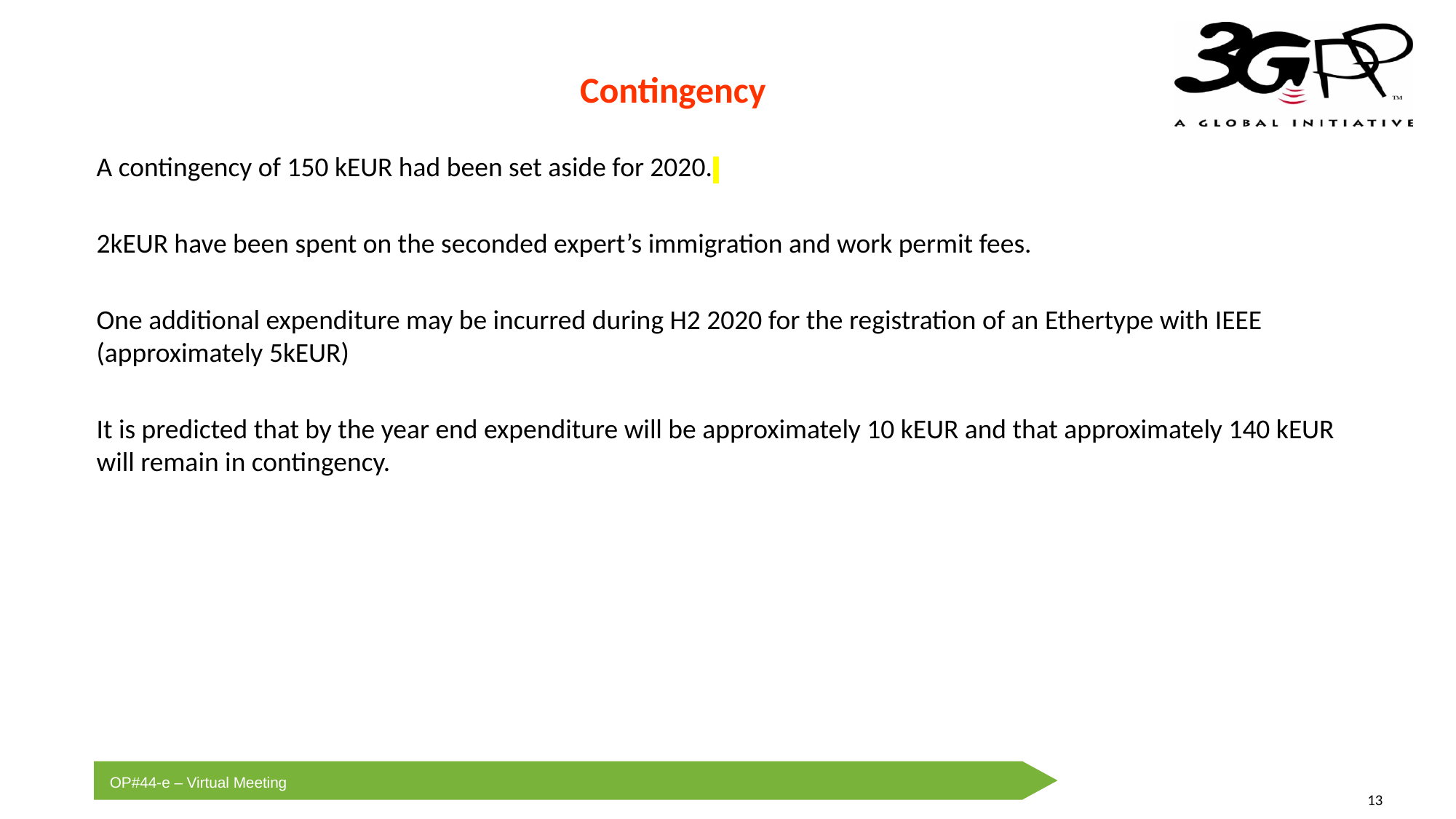

# Contingency
A contingency of 150 kEUR had been set aside for 2020.

2kEUR have been spent on the seconded expert’s immigration and work permit fees.

One additional expenditure may be incurred during H2 2020 for the registration of an Ethertype with IEEE (approximately 5kEUR)

It is predicted that by the year end expenditure will be approximately 10 kEUR and that approximately 140 kEUR  will remain in contingency.